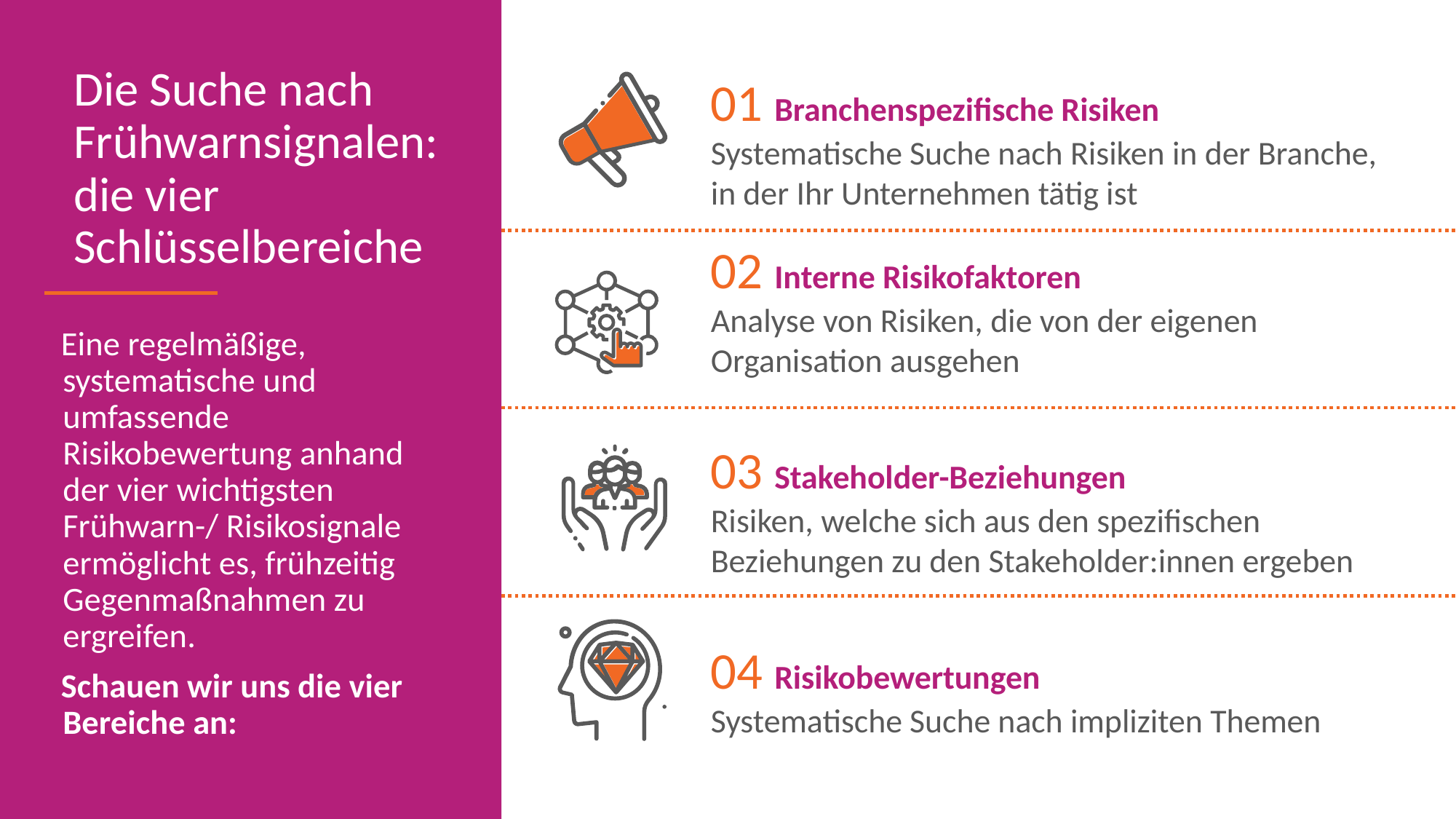

Die Suche nach Frühwarnsignalen: die vier Schlüsselbereiche
01 Branchenspezifische Risiken
Systematische Suche nach Risiken in der Branche, in der Ihr Unternehmen tätig ist

02 Interne Risikofaktoren
Analyse von Risiken, die von der eigenen Organisation ausgehen

03 Stakeholder-Beziehungen
Risiken, welche sich aus den spezifischen Beziehungen zu den Stakeholder:innen ergeben

04 Risikobewertungen
Systematische Suche nach impliziten Themen

Eine regelmäßige, systematische und umfassende Risikobewertung anhand der vier wichtigsten Frühwarn-/ Risikosignale ermöglicht es, frühzeitig Gegenmaßnahmen zu ergreifen.
Schauen wir uns die vier Bereiche an: